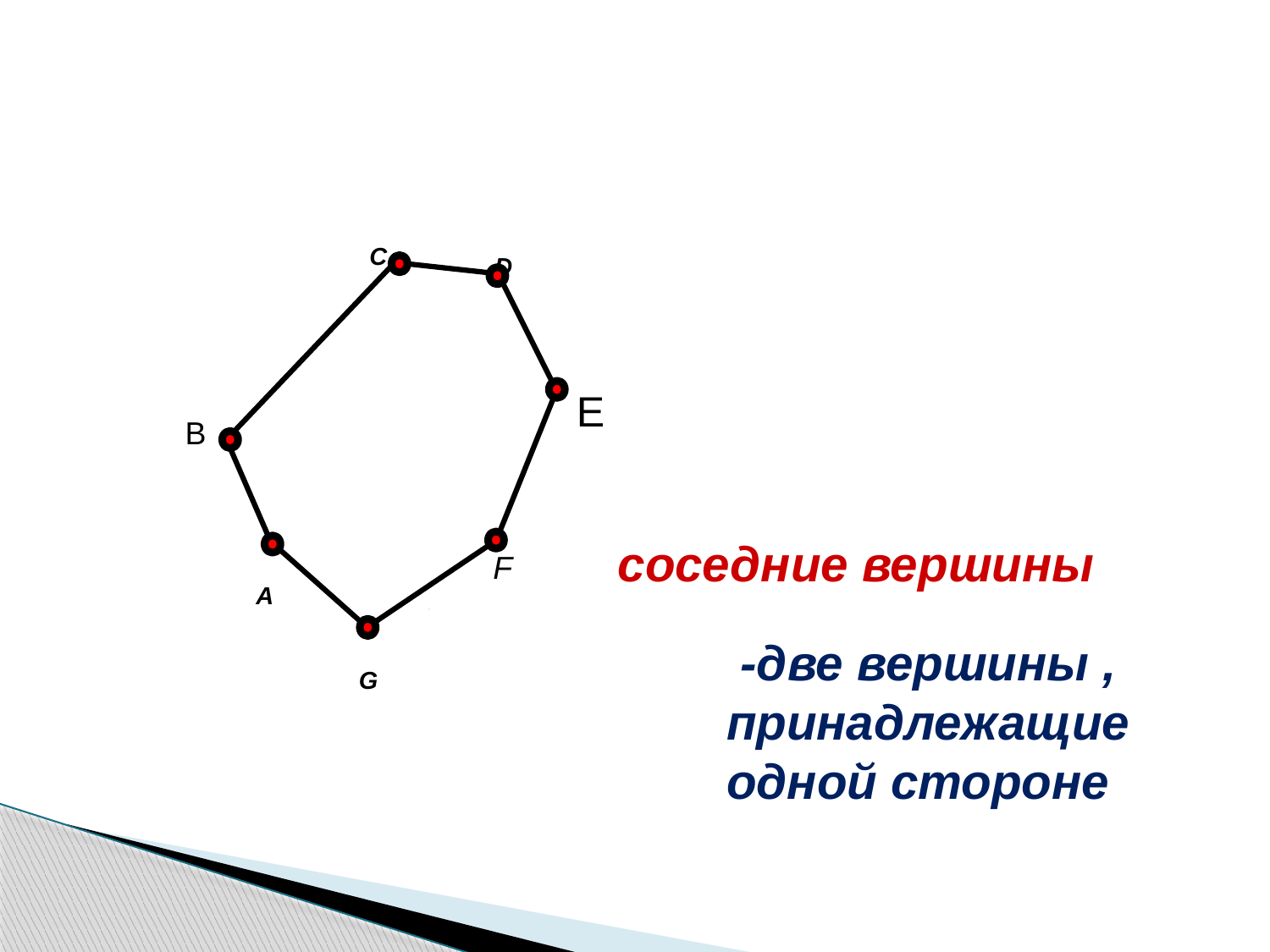

#
C
D

E

B

 соседние вершины

F
A

 -две вершины ,
принадлежащие
одной стороне
G